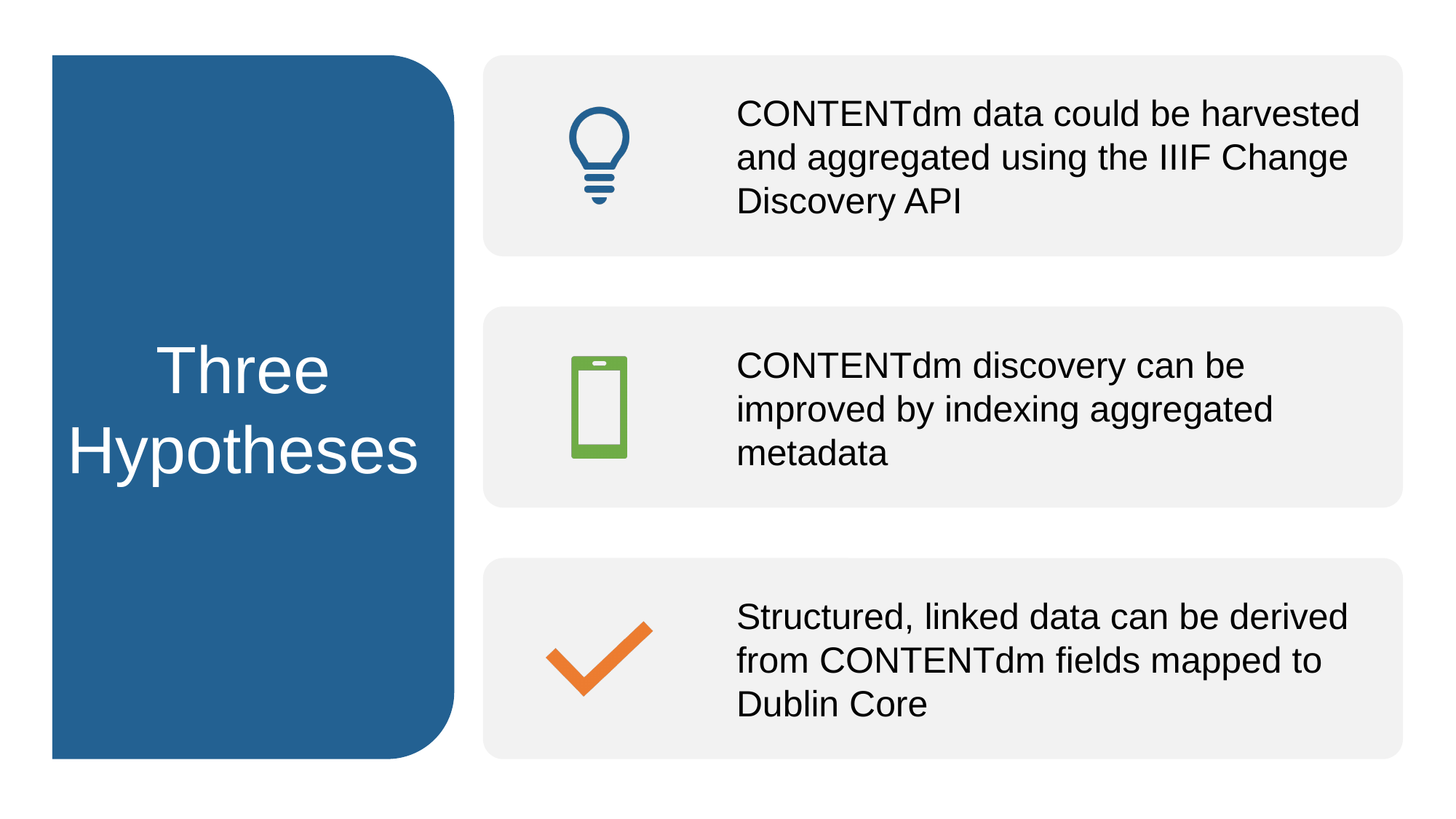

CONTENTdm data could be harvested and aggregated using the IIIF Change Discovery API
CONTENTdm discovery can be improved by indexing aggregated metadata
Structured, linked data can be derived from CONTENTdm fields mapped to Dublin Core
Three
Hypotheses